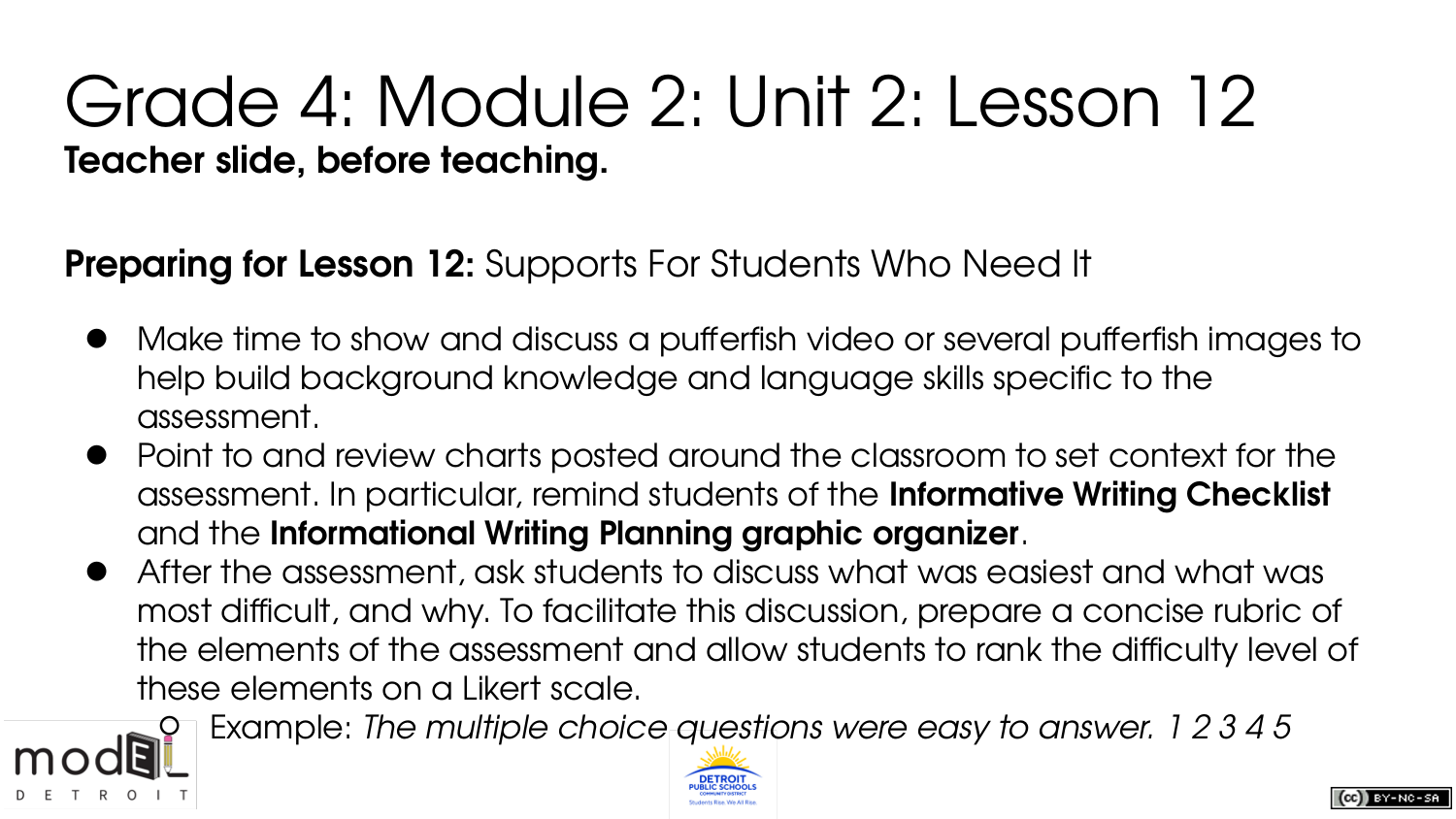

# Grade 4: Module 2: Unit 2: Lesson 12
Teacher slide, before teaching.
Preparing for Lesson 12: Supports For Students Who Need It
Make time to show and discuss a pufferfish video or several pufferfish images to help build background knowledge and language skills specific to the assessment.
Point to and review charts posted around the classroom to set context for the assessment. In particular, remind students of the Informative Writing Checklist and the Informational Writing Planning graphic organizer.
After the assessment, ask students to discuss what was easiest and what was most difficult, and why. To facilitate this discussion, prepare a concise rubric of the elements of the assessment and allow students to rank the difficulty level of these elements on a Likert scale.
Example: The multiple choice questions were easy to answer. 1 2 3 4 5